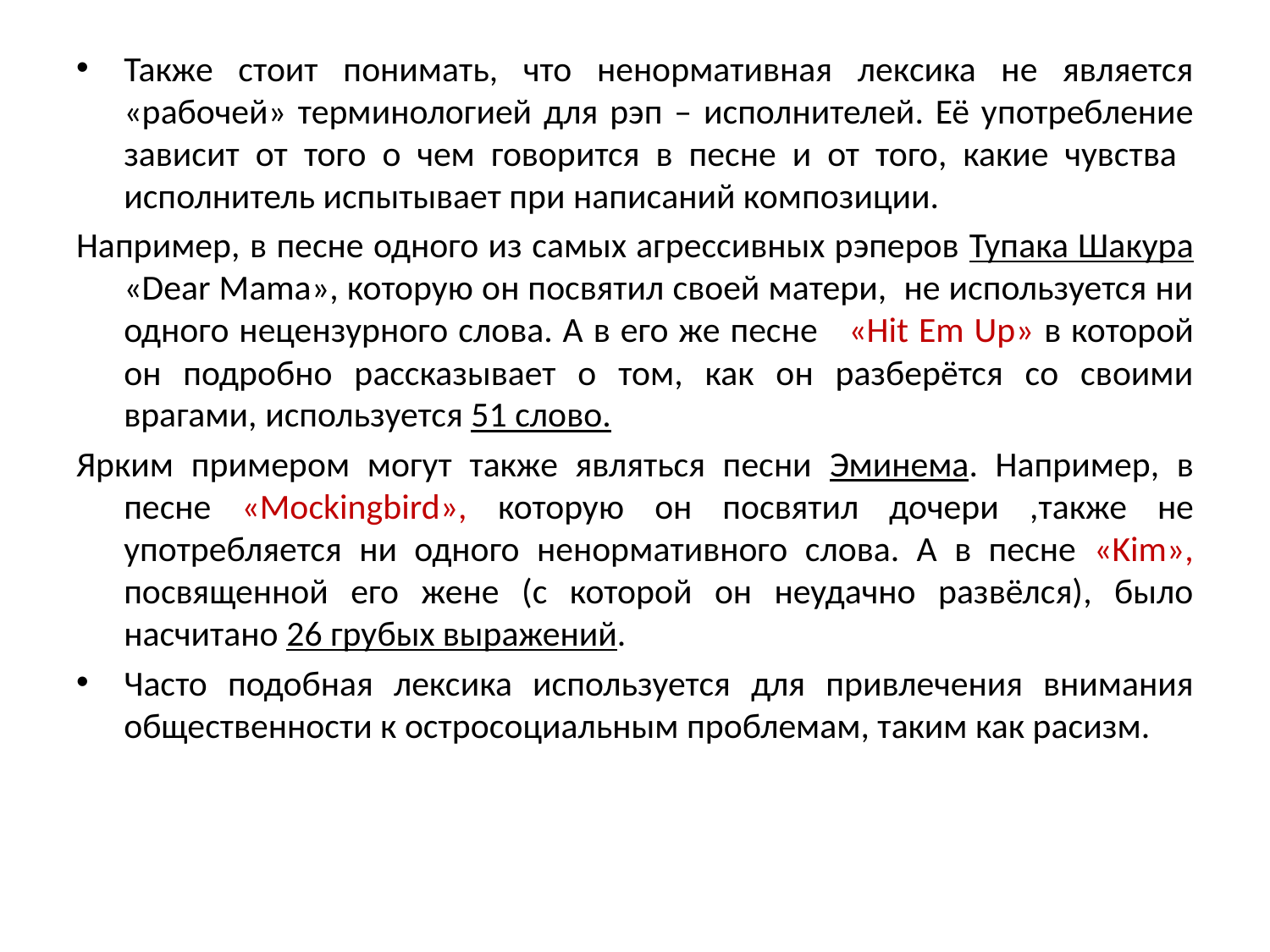

Также стоит понимать, что ненормативная лексика не является «рабочей» терминологией для рэп – исполнителей. Её употребление зависит от того о чем говорится в песне и от того, какие чувства  исполнитель испытывает при написаний композиции.
Например, в песне одного из самых агрессивных рэперов Тупака Шакура «Dear Mama», которую он посвятил своей матери,  не используется ни одного нецензурного слова. А в его же песне   «Hit Em Up» в которой он подробно рассказывает о том, как он разберётся со своими врагами, используется 51 слово.
Ярким примером могут также являться песни Эминема. Например, в песне «Mockingbird», которую он посвятил дочери ,также не употребляется ни одного ненормативного слова. А в песне «Kim», посвященной его жене (с которой он неудачно развёлся), было насчитано 26 грубых выражений.
Часто подобная лексика используется для привлечения внимания общественности к остросоциальным проблемам, таким как расизм.